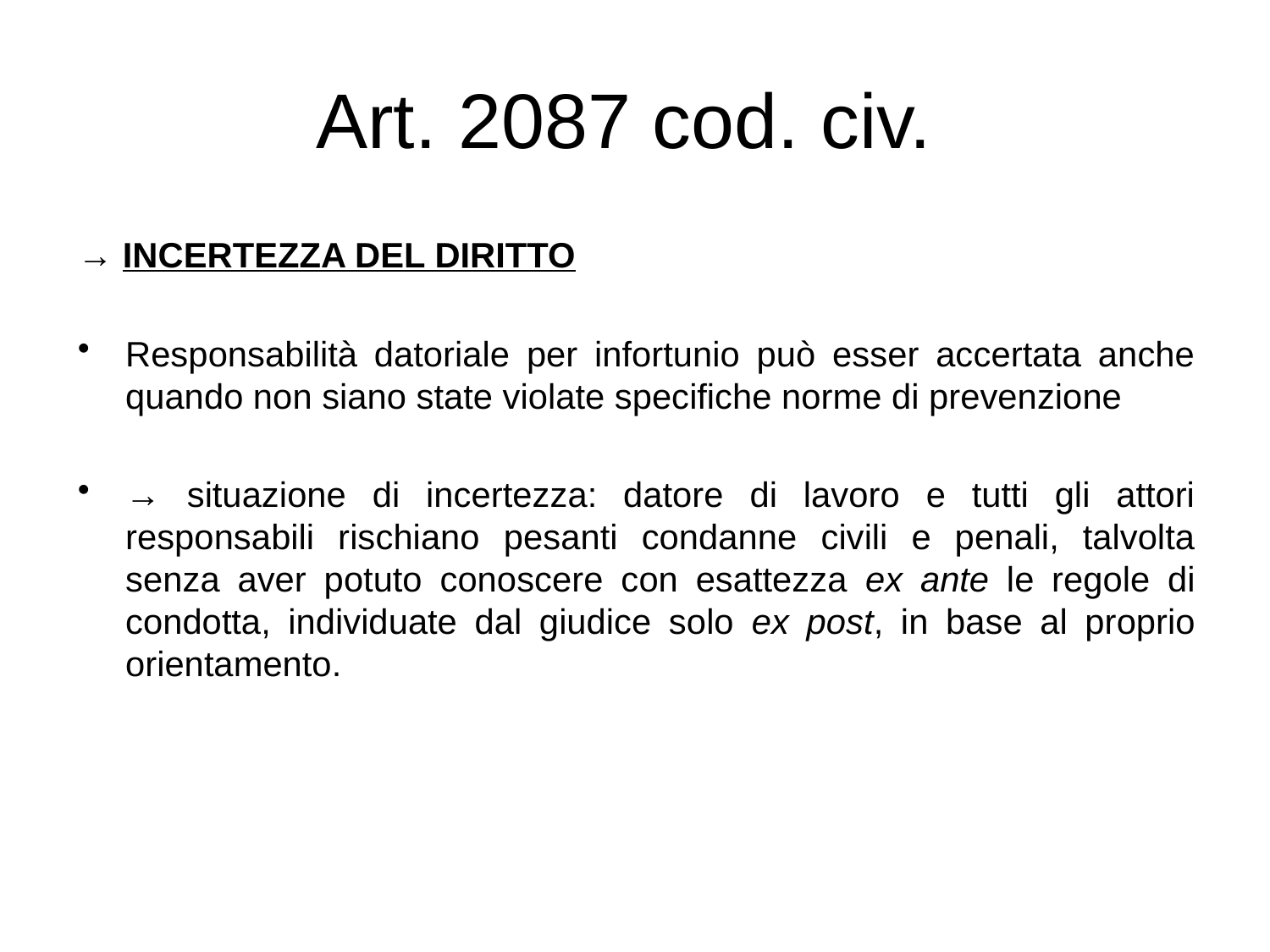

# Art. 2087 cod. civ.
→ INCERTEZZA DEL DIRITTO

Responsabilità datoriale per infortunio può esser accertata anche quando non siano state violate specifiche norme di prevenzione

→ situazione di incertezza: datore di lavoro e tutti gli attori responsabili rischiano pesanti condanne civili e penali, talvolta senza aver potuto conoscere con esattezza ex ante le regole di condotta, individuate dal giudice solo ex post, in base al proprio orientamento.